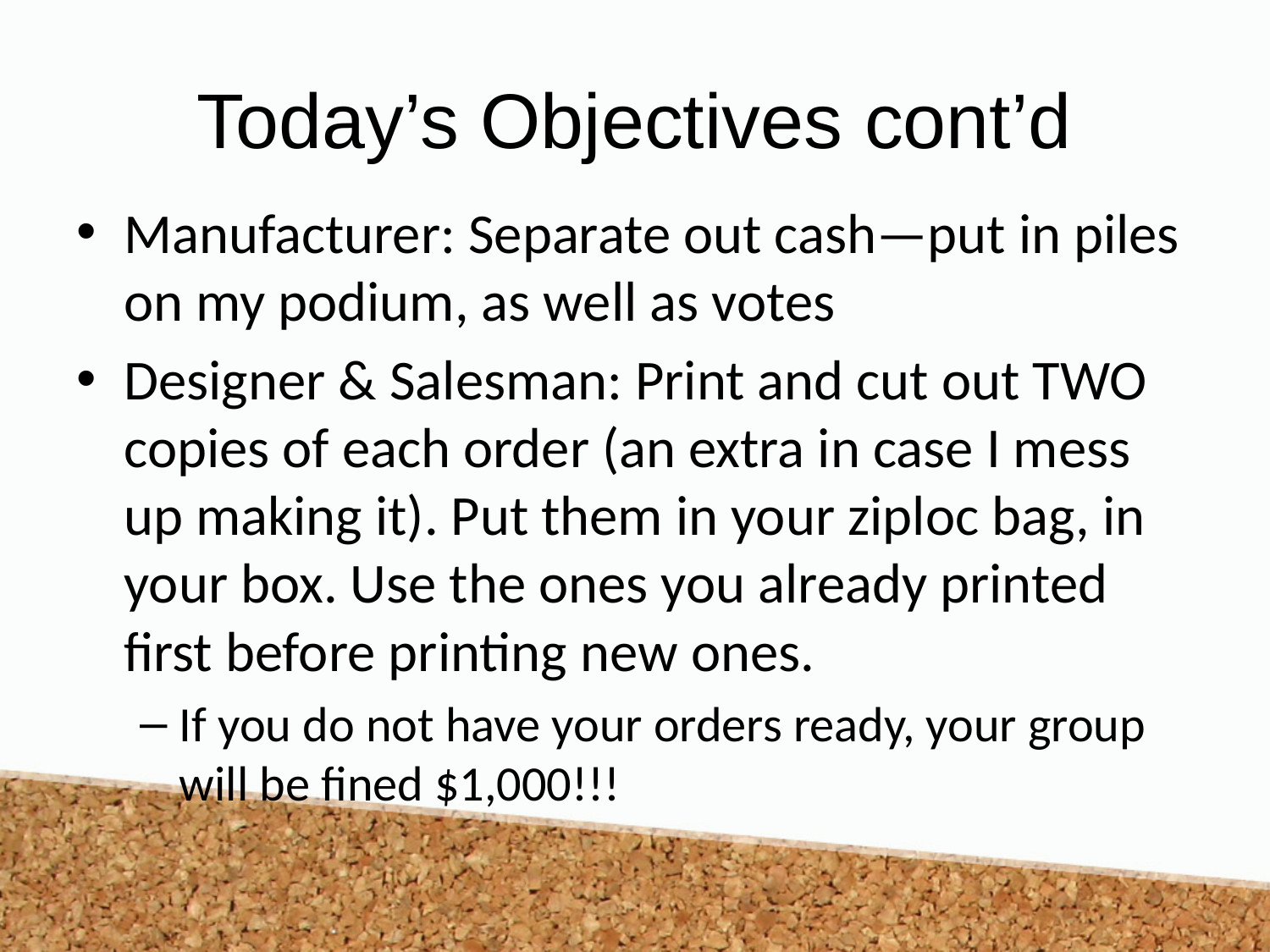

# Today’s Objectives cont’d
Manufacturer: Separate out cash—put in piles on my podium, as well as votes
Designer & Salesman: Print and cut out TWO copies of each order (an extra in case I mess up making it). Put them in your ziploc bag, in your box. Use the ones you already printed first before printing new ones.
If you do not have your orders ready, your group will be fined $1,000!!!